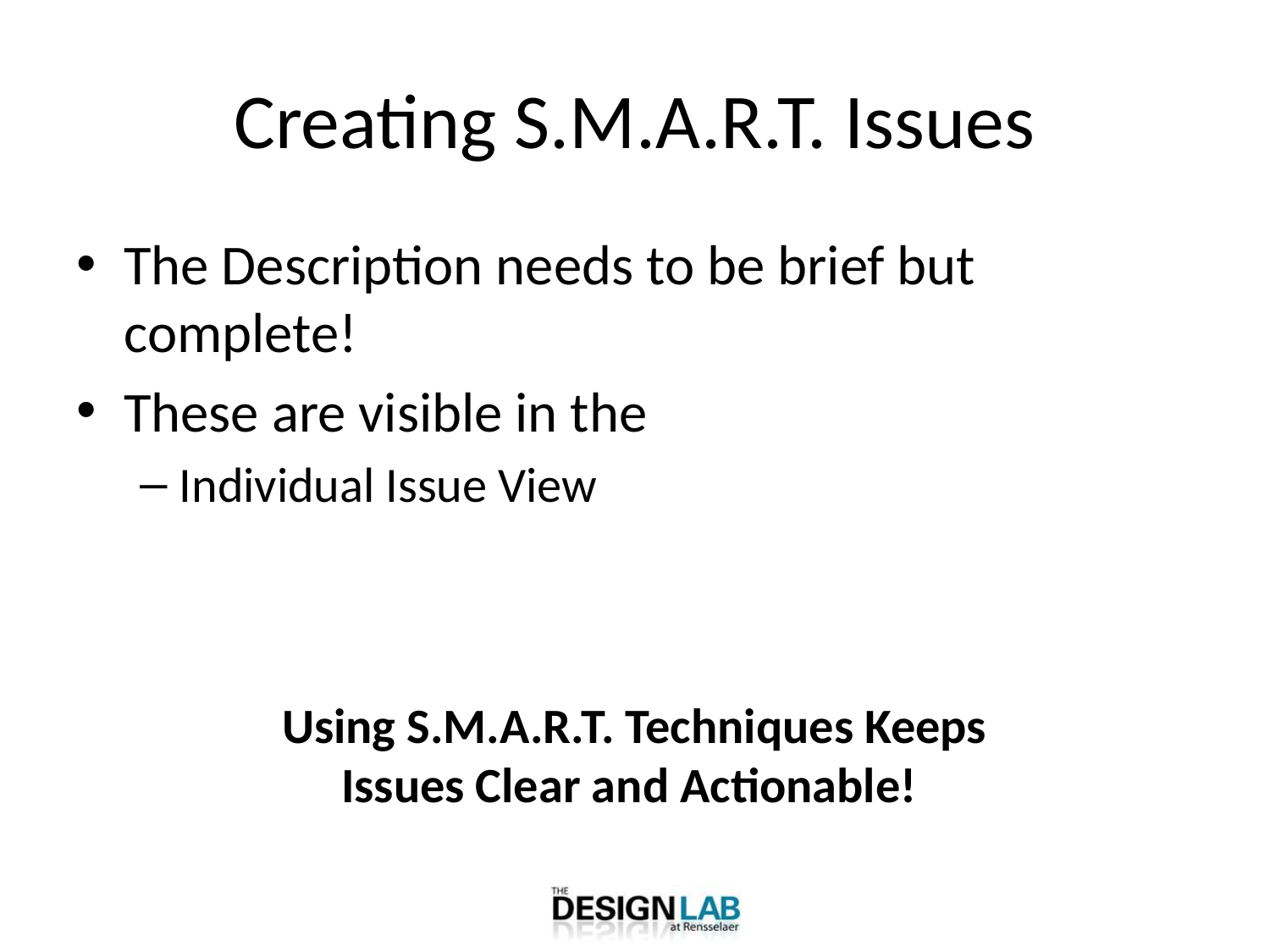

# Creating S.M.A.R.T. Issues
The Description needs to be brief but complete!
These are visible in the
Individual Issue View
Using S.M.A.R.T. Techniques Keeps
Issues Clear and Actionable!